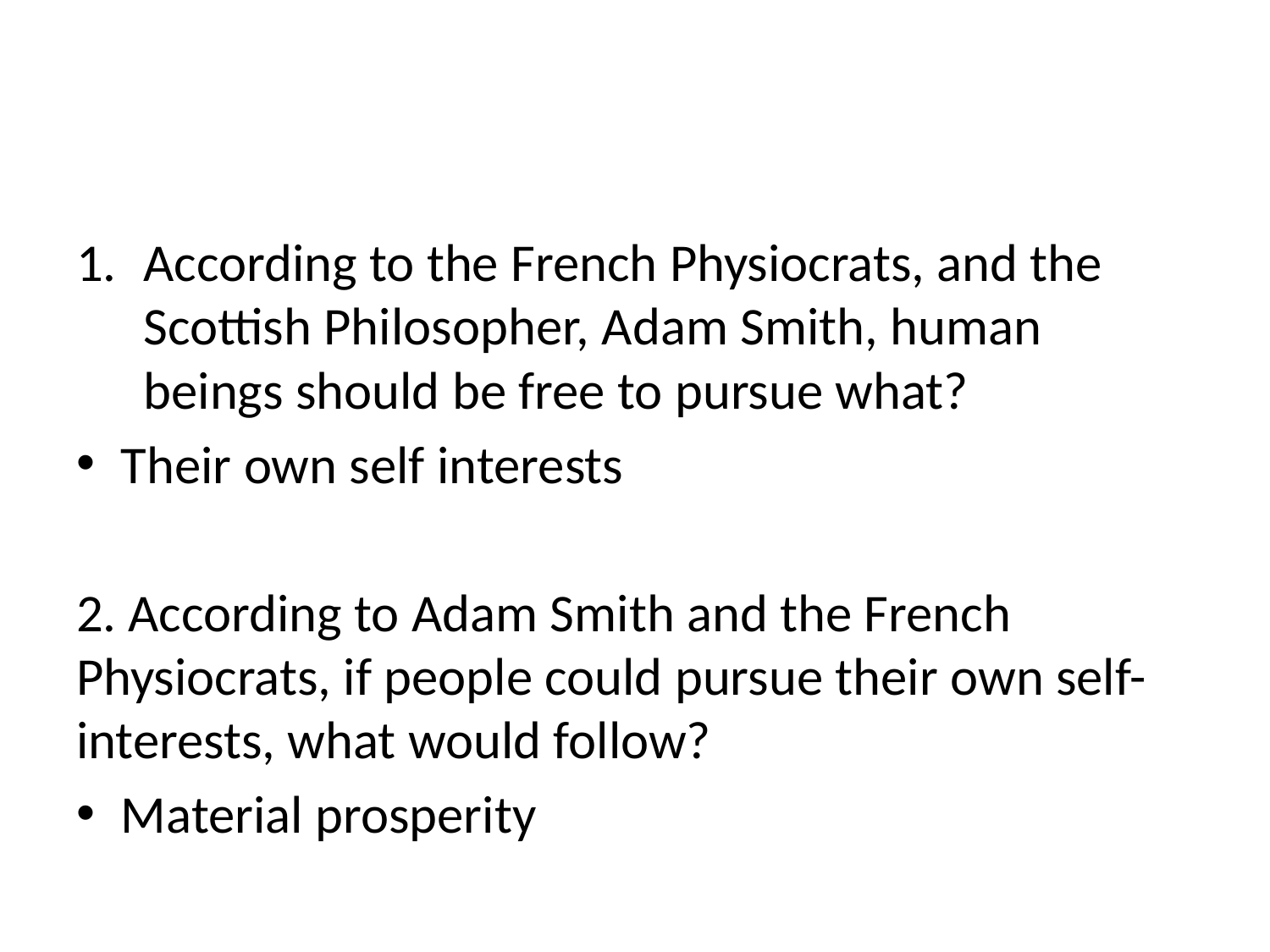

#
According to the French Physiocrats, and the Scottish Philosopher, Adam Smith, human beings should be free to pursue what?
Their own self interests

2. According to Adam Smith and the French Physiocrats, if people could pursue their own self-interests, what would follow?
Material prosperity